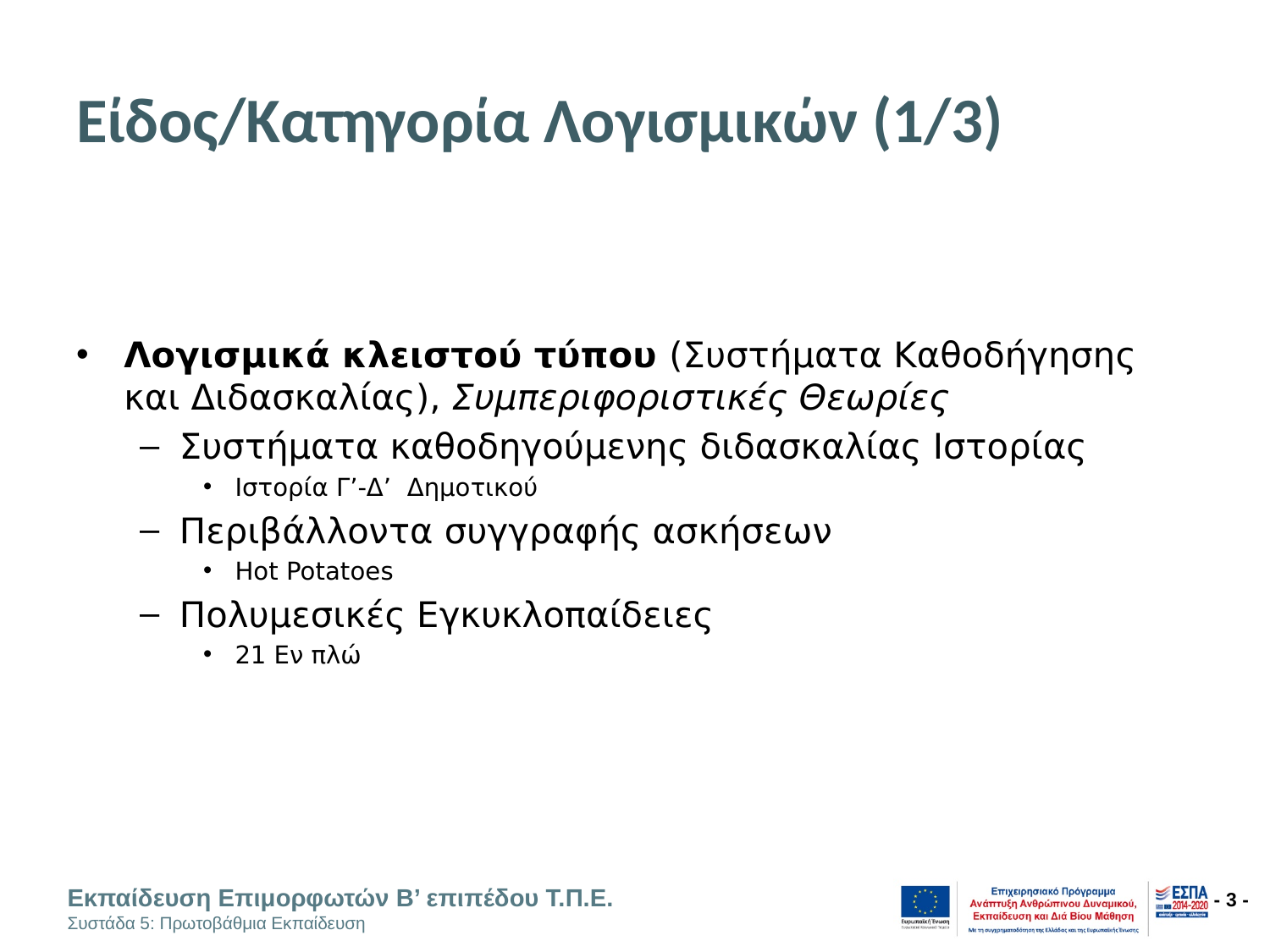

# Είδος/Κατηγορία Λογισμικών (1/3)
Λογισμικά κλειστού τύπου (Συστήματα Καθοδήγησης και Διδασκαλίας), Συμπεριφοριστικές Θεωρίες
Συστήματα καθοδηγούμενης διδασκαλίας Ιστορίας
Ιστορία Γ’-Δ’  Δημοτικού
Περιβάλλοντα συγγραφής ασκήσεων
Hot Potatoes
Πολυμεσικές Εγκυκλοπαίδειες
21 Εν πλώ